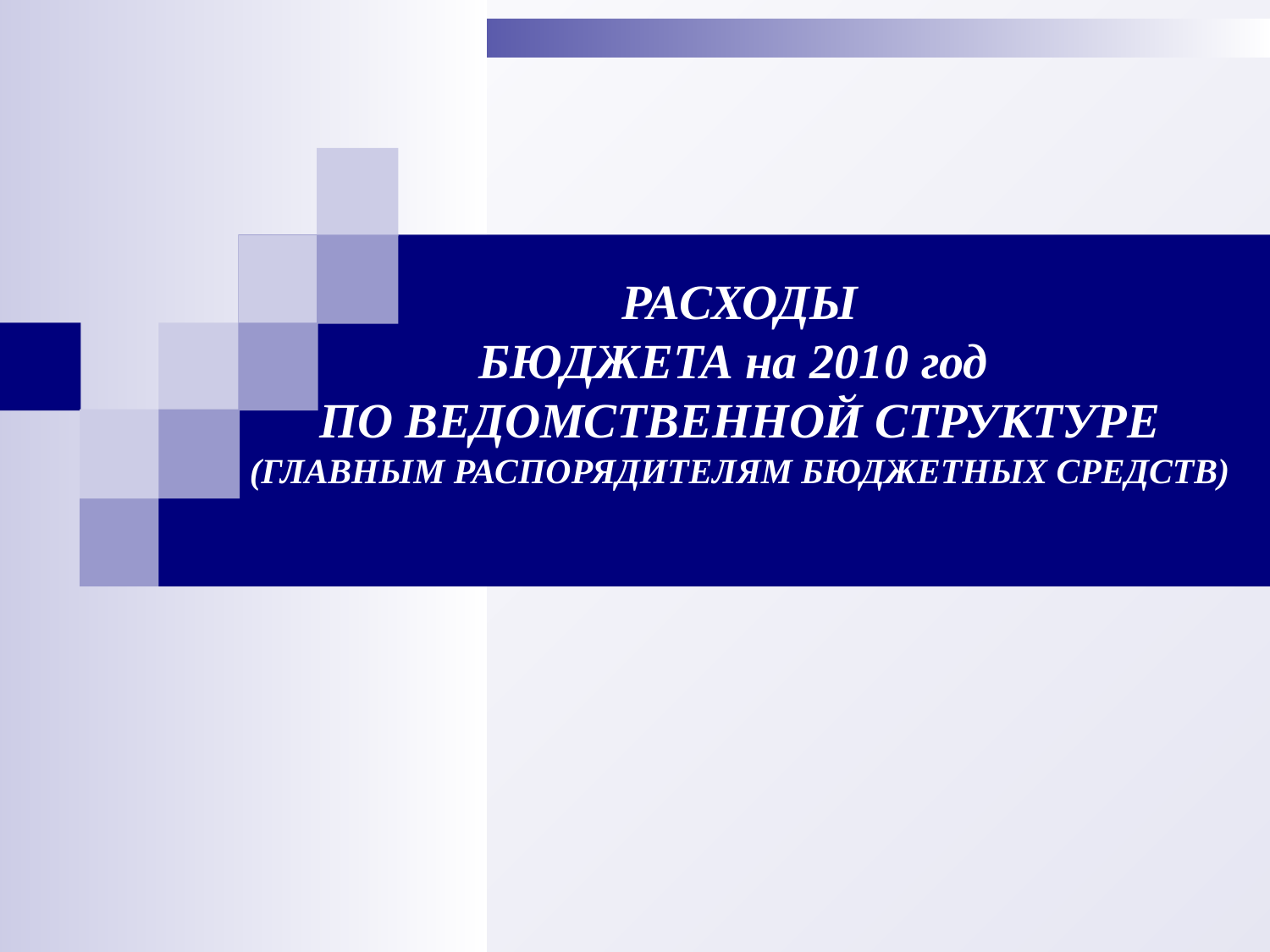

# РАСХОДЫ БЮДЖЕТА на 2010 год ПО ВЕДОМСТВЕННОЙ СТРУКТУРЕ (ГЛАВНЫМ РАСПОРЯДИТЕЛЯМ БЮДЖЕТНЫХ СРЕДСТВ)